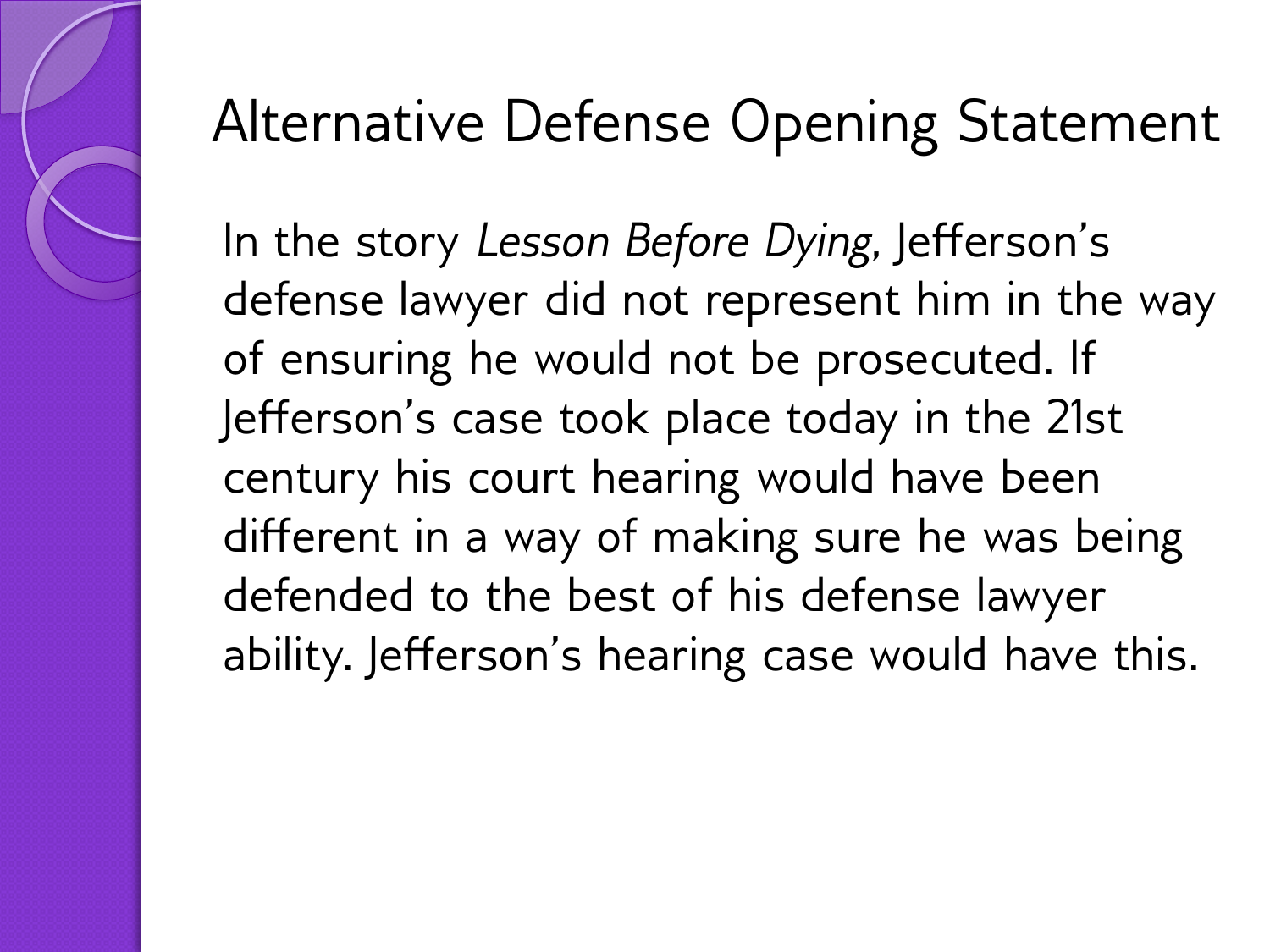

# Alternative Defense Opening Statement
In the story Lesson Before Dying, Jefferson’s defense lawyer did not represent him in the way of ensuring he would not be prosecuted. If Jefferson’s case took place today in the 21st century his court hearing would have been different in a way of making sure he was being defended to the best of his defense lawyer ability. Jefferson’s hearing case would have this.